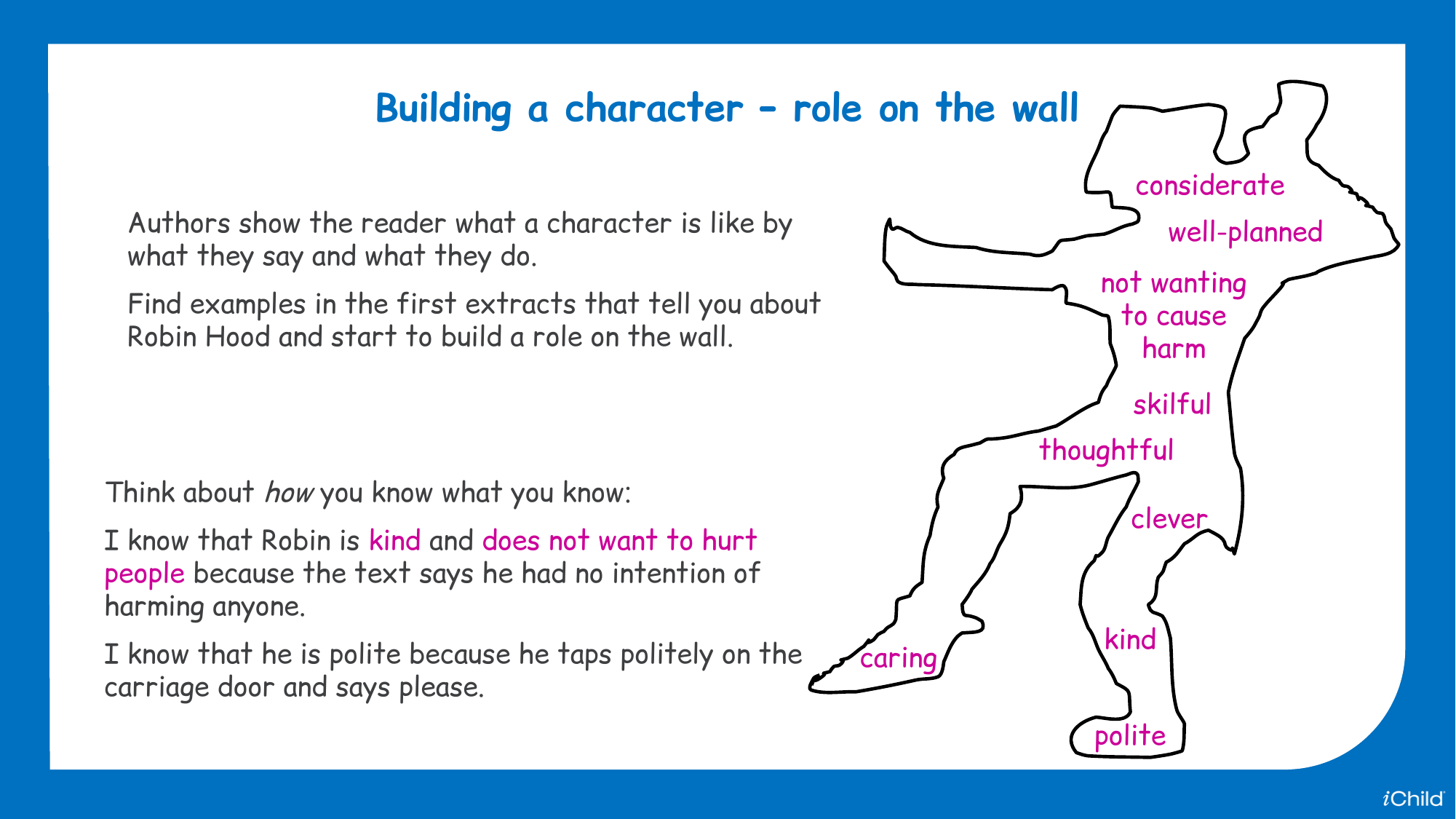

Building a character – role on the wall

considerate
Authors show the reader what a character is like by what they say and what they do.
Find examples in the first extracts that tell you about Robin Hood and start to build a role on the wall.
well-planned
not wanting to cause harm
skilful
thoughtful
Think about how you know what you know:
I know that Robin is kind and does not want to hurt people because the text says he had no intention of harming anyone.
I know that he is polite because he taps politely on the carriage door and says please.
clever
kind
caring
polite